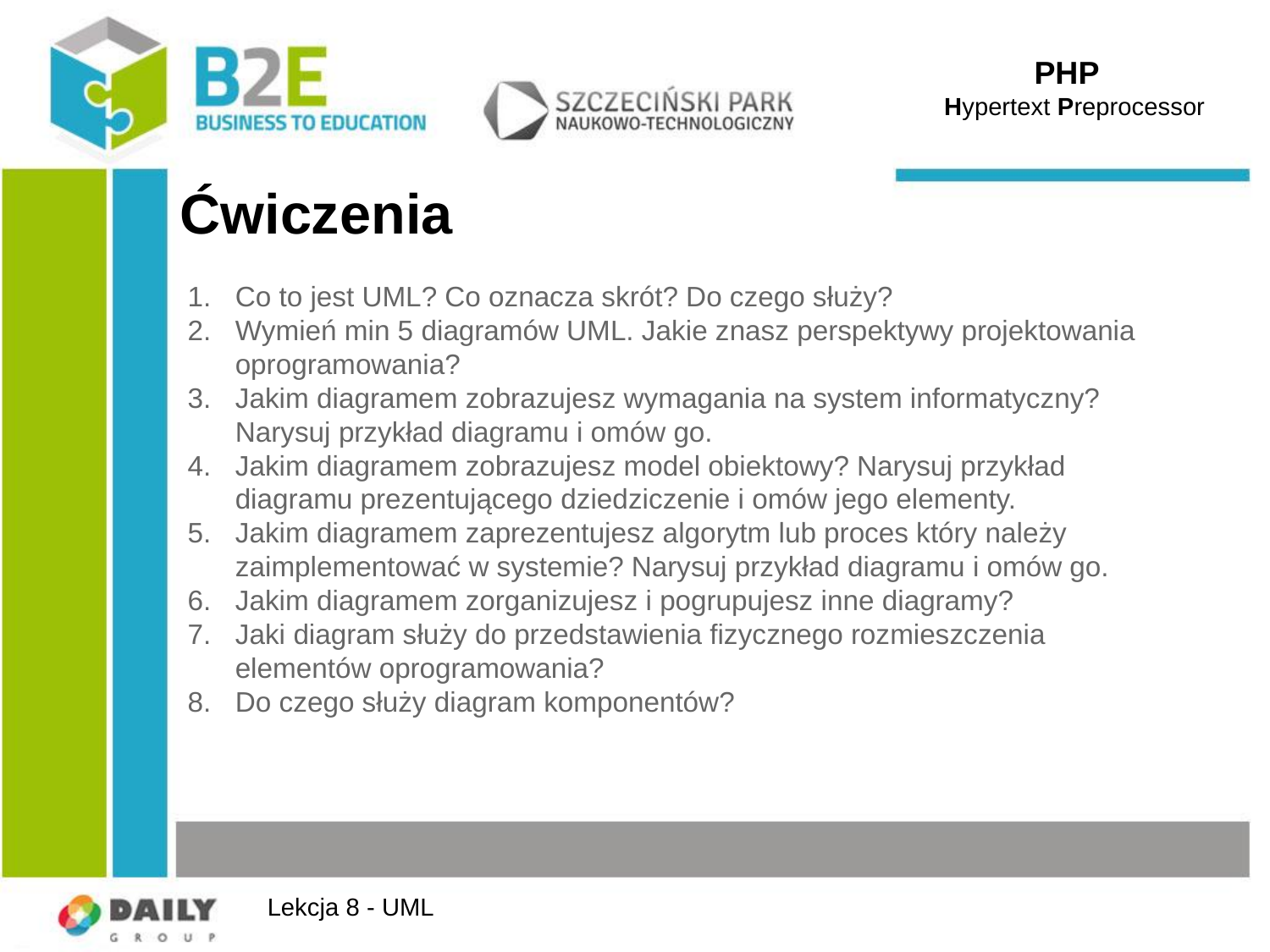

PHP
 Hypertext Preprocessor
# Ćwiczenia
Co to jest UML? Co oznacza skrót? Do czego służy?
Wymień min 5 diagramów UML. Jakie znasz perspektywy projektowania oprogramowania?
Jakim diagramem zobrazujesz wymagania na system informatyczny? Narysuj przykład diagramu i omów go.
Jakim diagramem zobrazujesz model obiektowy? Narysuj przykład diagramu prezentującego dziedziczenie i omów jego elementy.
Jakim diagramem zaprezentujesz algorytm lub proces który należy zaimplementować w systemie? Narysuj przykład diagramu i omów go.
Jakim diagramem zorganizujesz i pogrupujesz inne diagramy?
Jaki diagram służy do przedstawienia fizycznego rozmieszczenia elementów oprogramowania?
Do czego służy diagram komponentów?

Lekcja 8 - UML